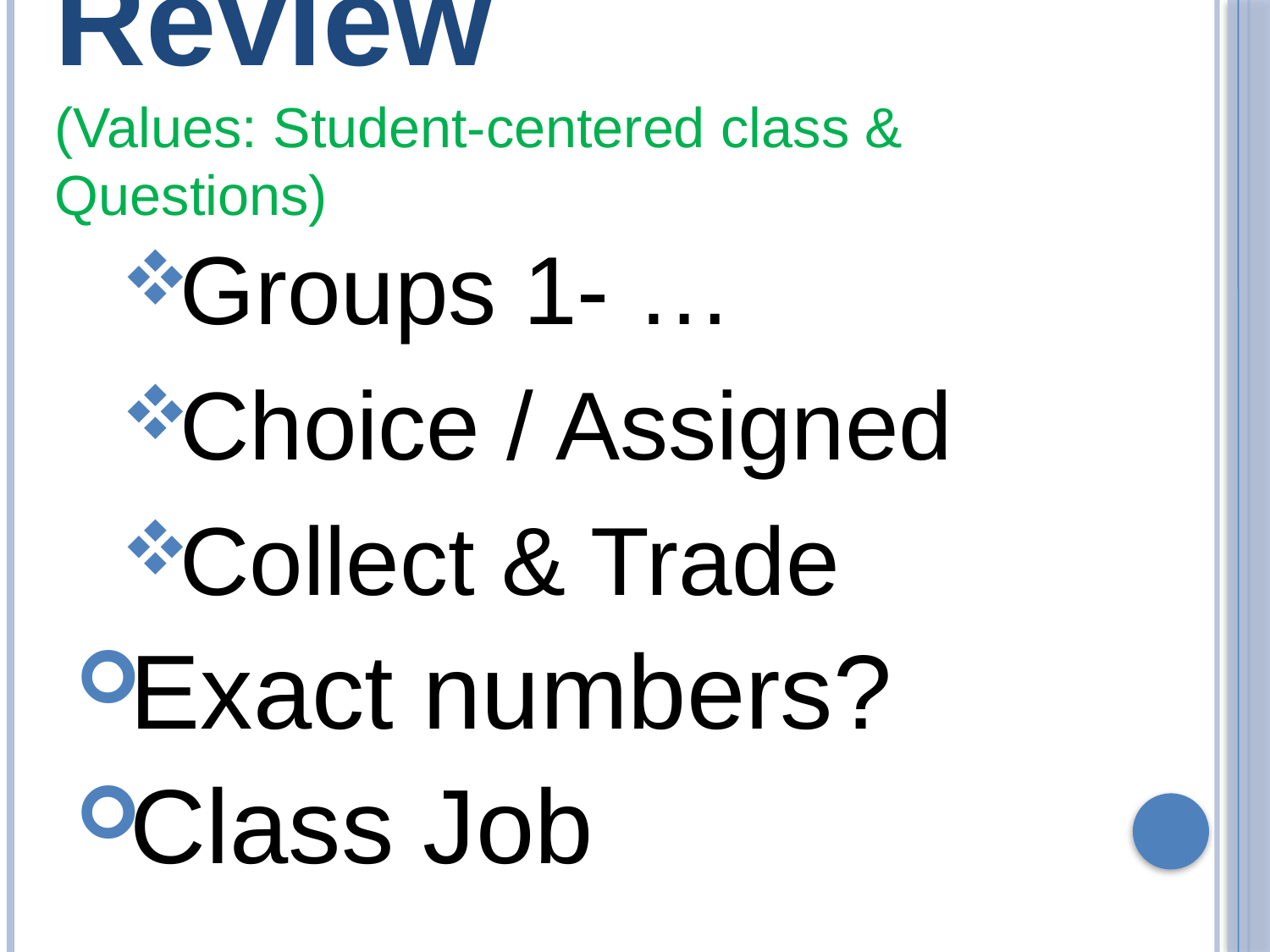

# Expert Peer Review (Values: Student-centered class & Questions)
Groups 1- …
Choice / Assigned
Collect & Trade
Exact numbers?
Class Job